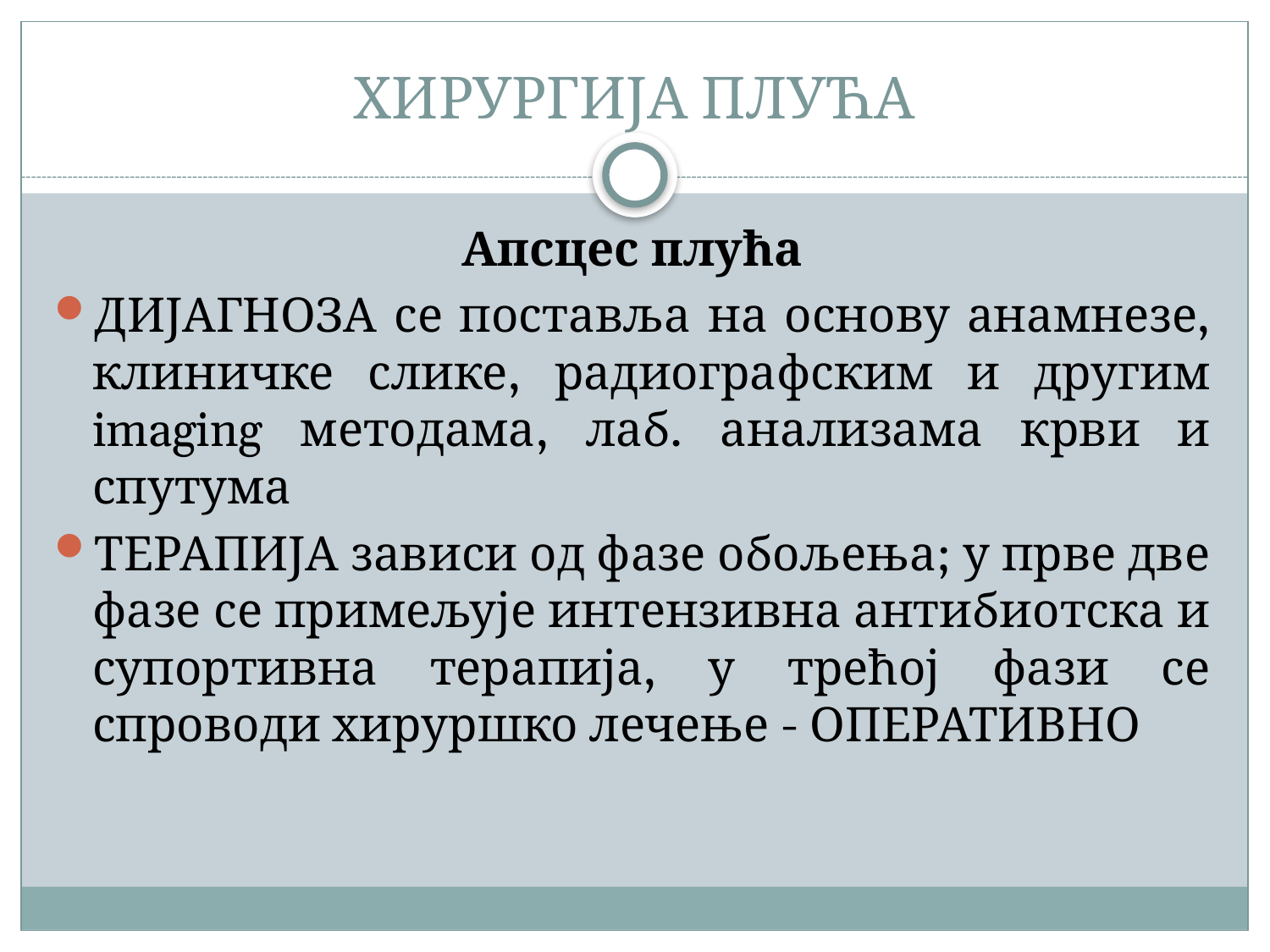

# ХИРУРГИЈА ПЛУЋА
Апсцес плућа
ДИЈАГНОЗА се поставља на основу анамнезе, клиничке слике, радиографским и другим imaging методама, лаб. анализама крви и спутума
ТЕРАПИЈА зависи од фазе обољења; у прве две фазе се примељује интензивна антибиотска и супортивна терапија, у трећој фази се спроводи хируршко лечење - ОПЕРАТИВНО